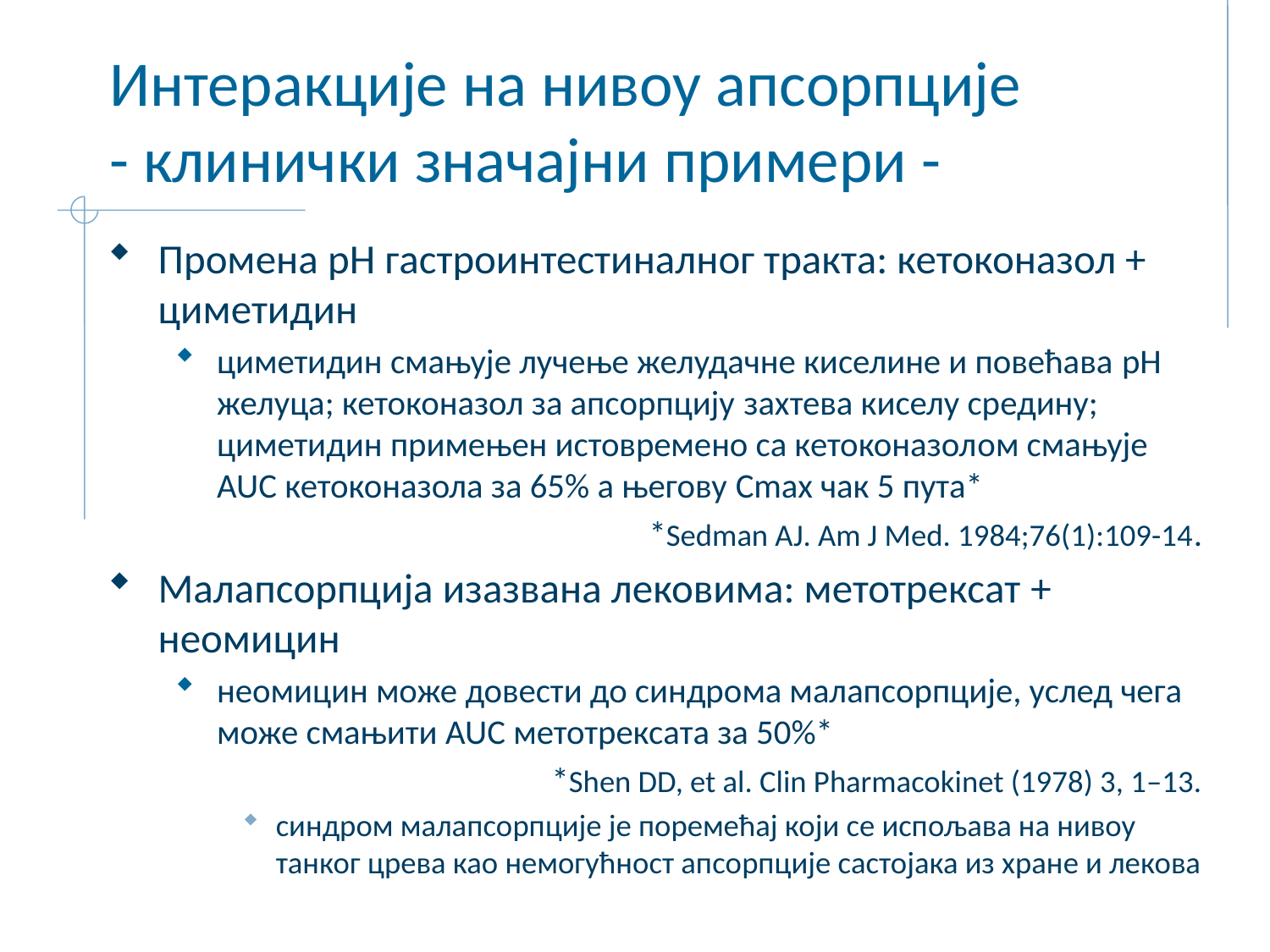

# Интеракције на нивоу апсорпције - клинички значајни примери -
Промена pH гастроинтестиналног тракта: кетоконазол + циметидин
циметидин смањује лучење желудачне киселине и повећава pH желуца; кетоконазол за апсорпцију захтева киселу средину; циметидин примењен истовремено са кетоконазолoм смањује AUC кетоконазола за 65% а његову Cmax чак 5 пута*
*Sedman AJ. Am J Med. 1984;76(1):109-14.
Малапсорпција изазвана лековима: метотрексат + неомицин
неомицин може довести до синдрома малапсорпције, услед чега може смањити AUC метотрексата за 50%*
*Shen DD, et al. Clin Pharmacokinet (1978) 3, 1–13.
синдром малапсорпције је поремећај који се испољава на нивоу танког црева као немогућност апсорпције састојака из хране и лекова